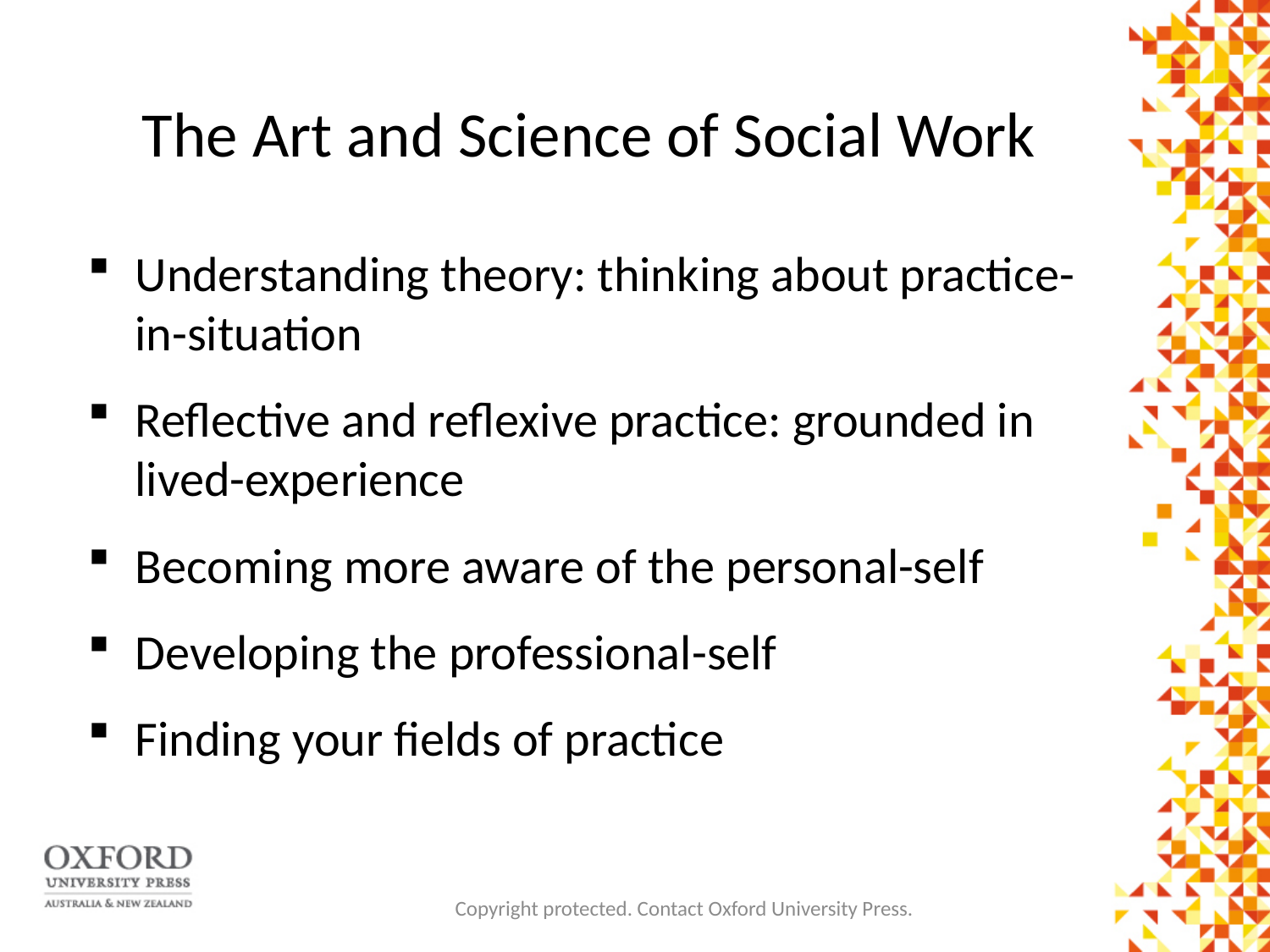

# The Art and Science of Social Work
Understanding theory: thinking about practice-in-situation
Reflective and reflexive practice: grounded in lived-experience
Becoming more aware of the personal-self
Developing the professional-self
Finding your fields of practice

Copyright protected. Contact Oxford University Press.